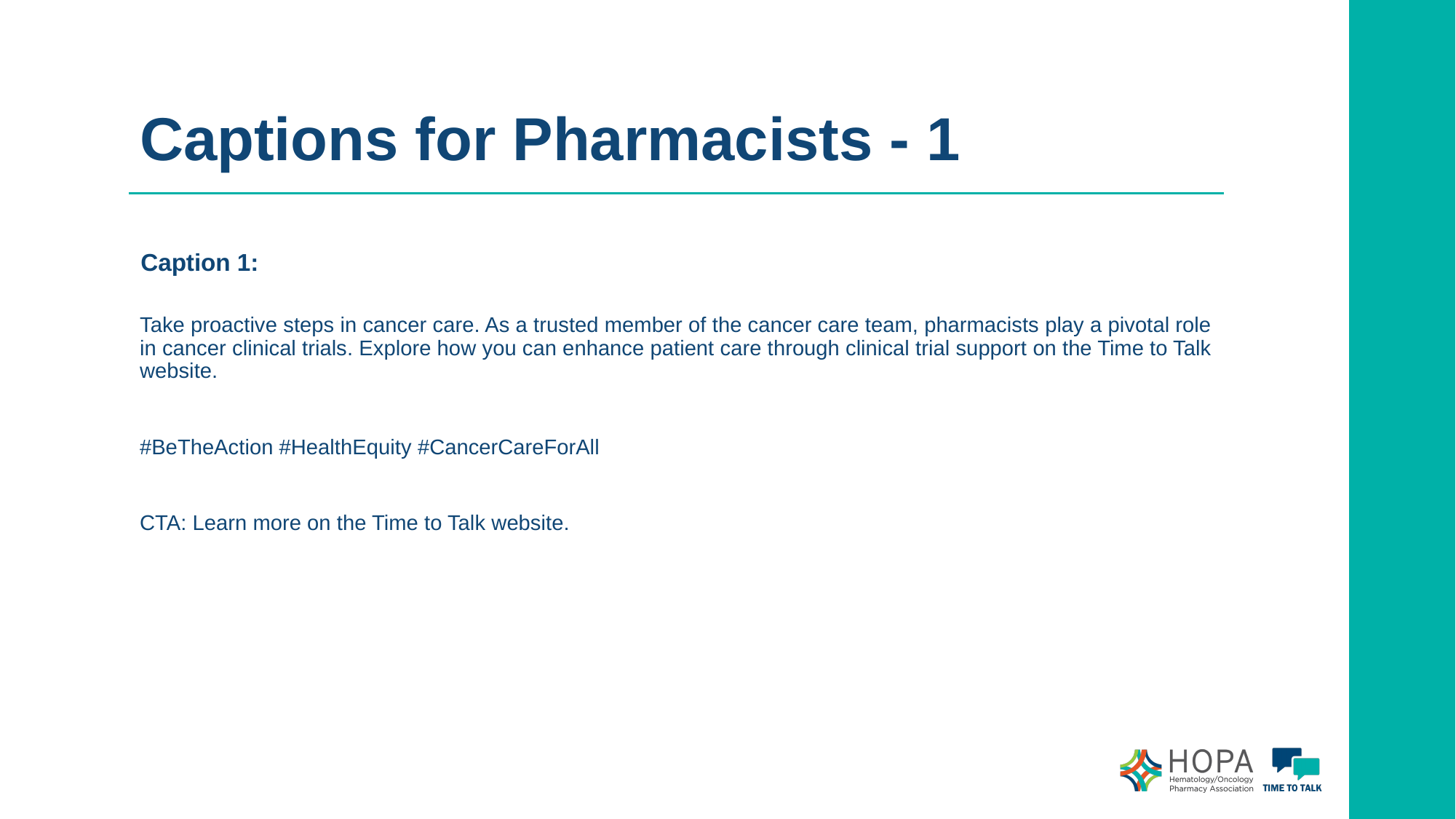

# Captions for Pharmacists - 1
Caption 1:
Take proactive steps in cancer care. As a trusted member of the cancer care team, pharmacists play a pivotal role in cancer clinical trials. Explore how you can enhance patient care through clinical trial support on the Time to Talk website.

#BeTheAction #HealthEquity #CancerCareForAll

CTA: Learn more on the Time to Talk website.